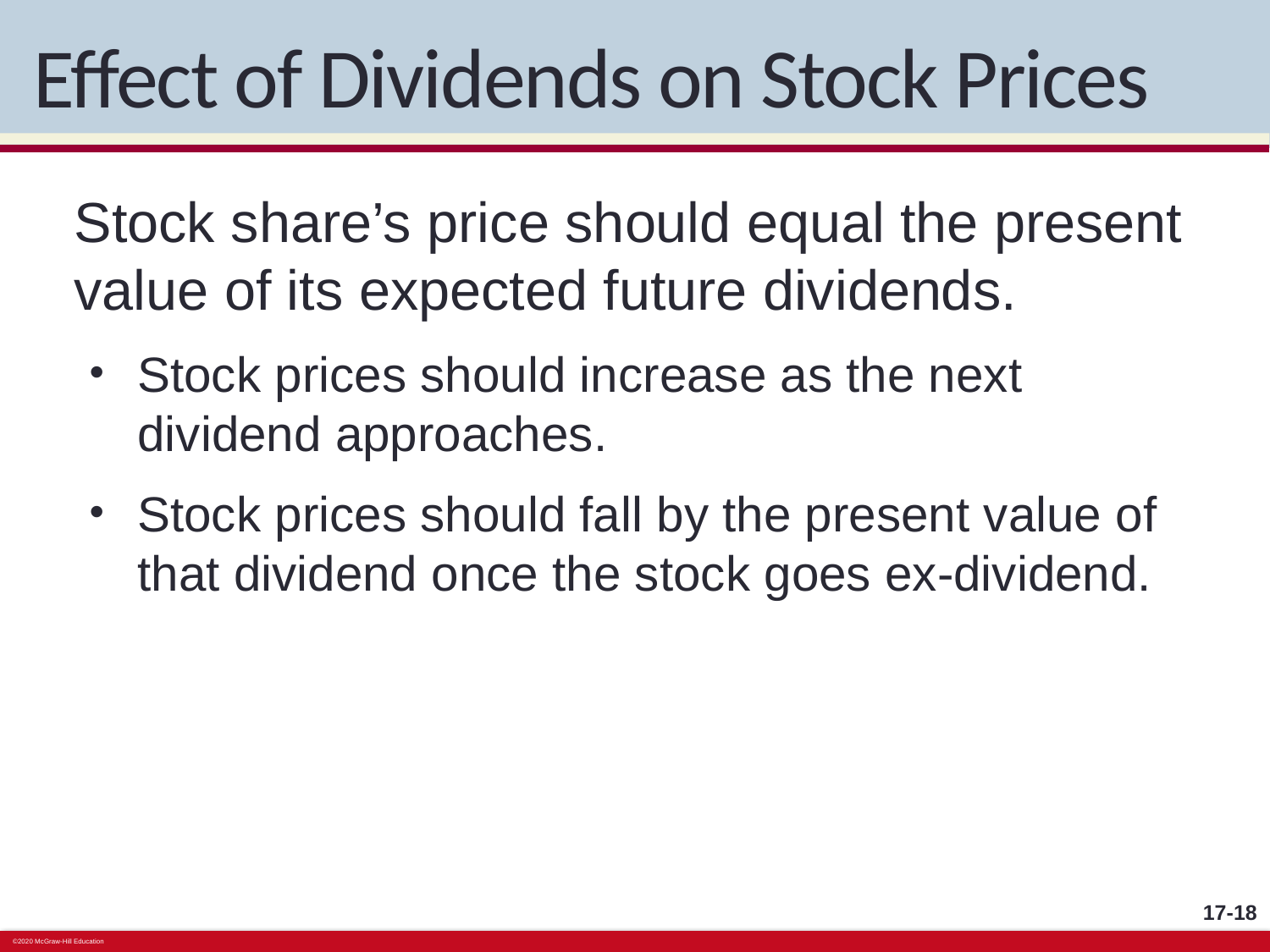

# Effect of Dividends on Stock Prices
Stock share’s price should equal the present value of its expected future dividends.
Stock prices should increase as the next dividend approaches.
Stock prices should fall by the present value of that dividend once the stock goes ex-dividend.